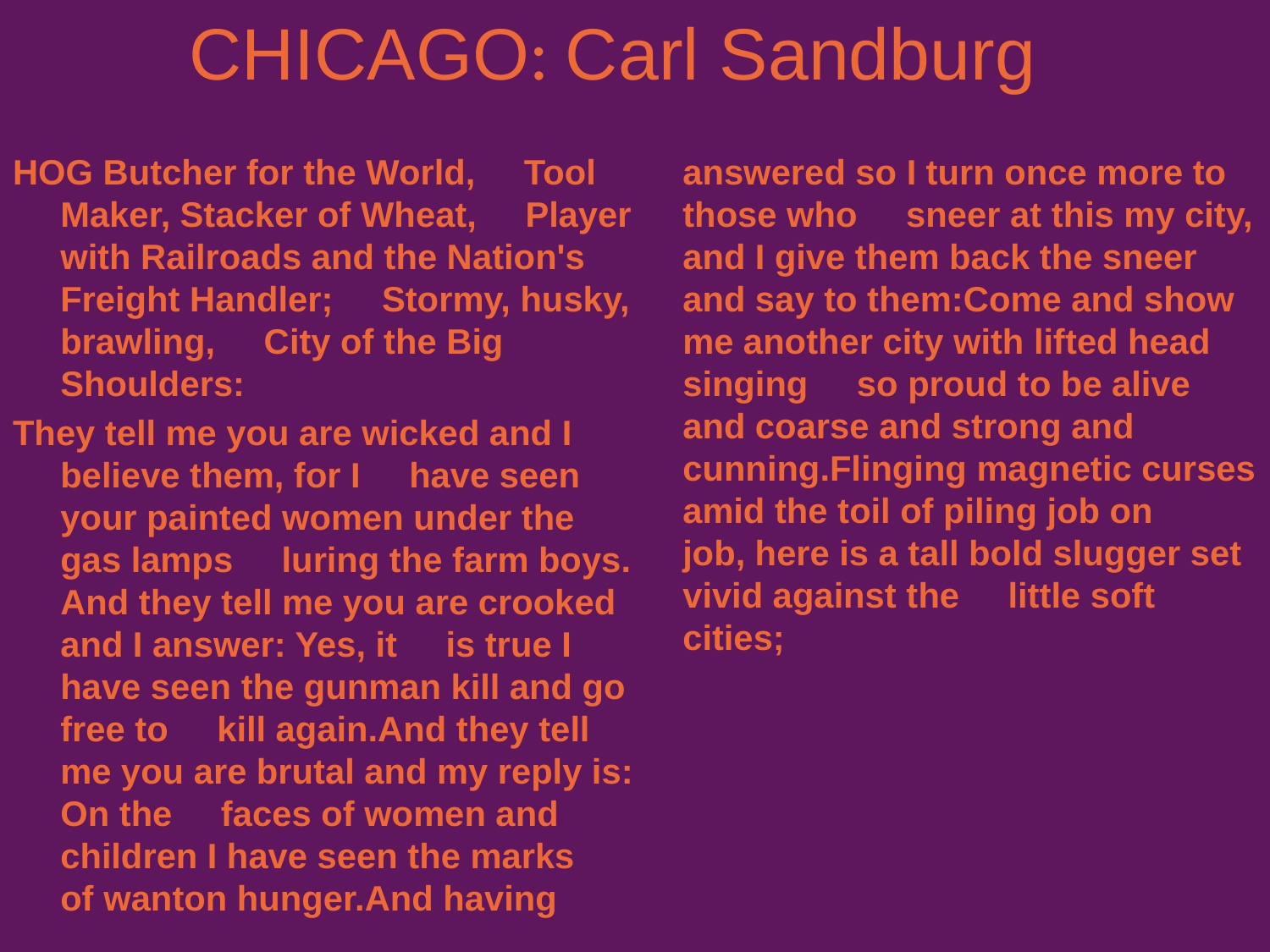

# CHICAGO: Carl Sandburg
HOG Butcher for the World,      Tool Maker, Stacker of Wheat,      Player with Railroads and the Nation's Freight Handler;      Stormy, husky, brawling,      City of the Big Shoulders:
They tell me you are wicked and I believe them, for I      have seen your painted women under the gas lamps      luring the farm boys. And they tell me you are crooked and I answer: Yes, it      is true I have seen the gunman kill and go free to      kill again. And they tell me you are brutal and my reply is: On the      faces of women and children I have seen the marks      of wanton hunger. And having answered so I turn once more to those who      sneer at this my city, and I give them back the sneer      and say to them: Come and show me another city with lifted head singing      so proud to be alive and coarse and strong and cunning. Flinging magnetic curses amid the toil of piling job on      job, here is a tall bold slugger set vivid against the      little soft cities;